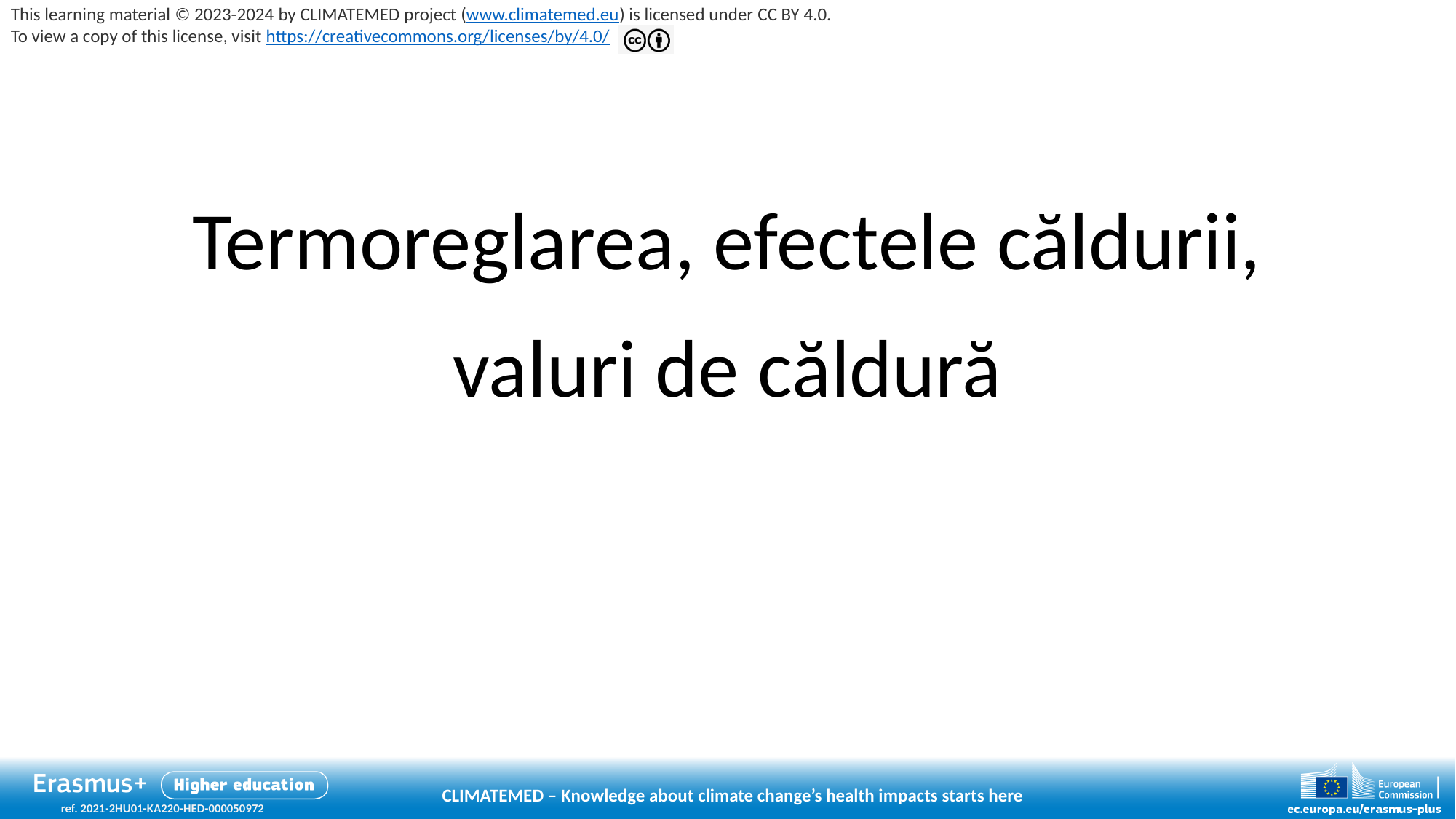

# Termoreglarea, efectele căldurii, valuri de căldură